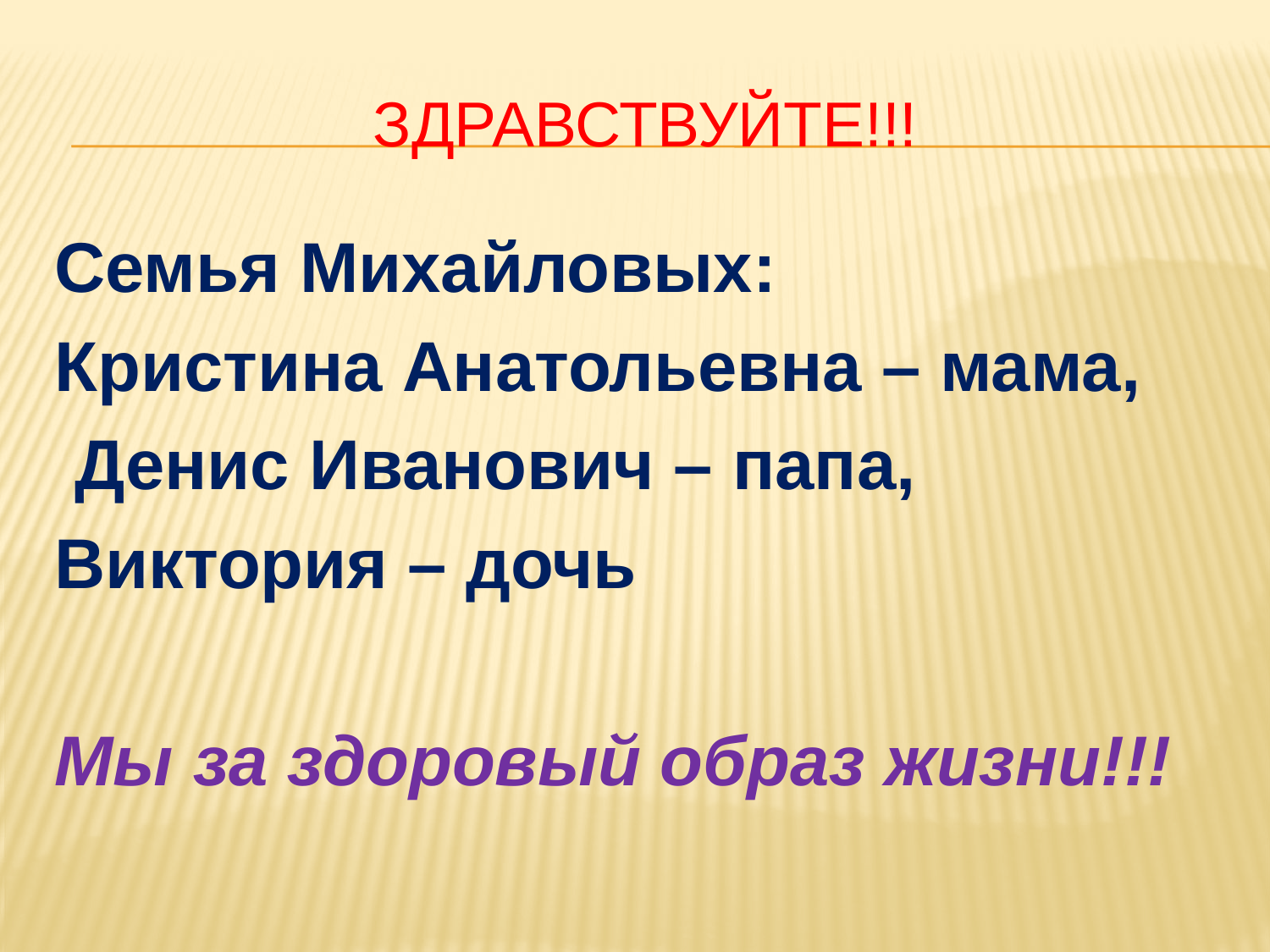

# Здравствуйте!!!
Семья Михайловых:
Кристина Анатольевна – мама,
 Денис Иванович – папа,
Виктория – дочь

Мы за здоровый образ жизни!!!